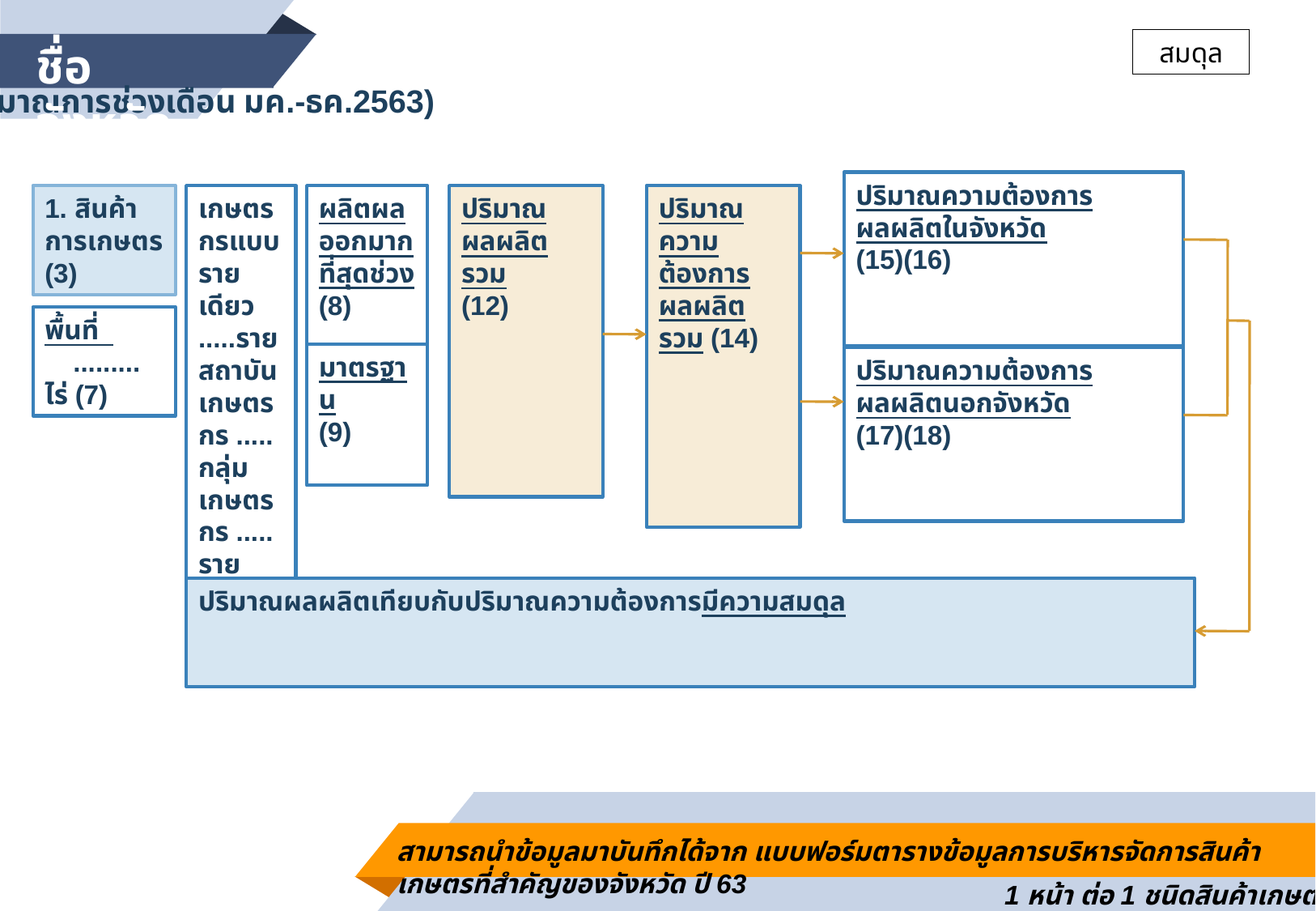

ชื่อจังหวัด.......
สมดุล
(ประมาณการช่วงเดือน มค.-ธค.2563)
ปริมาณความต้องการผลผลิตในจังหวัด
(15)(16)

1. สินค้าการเกษตร (3)
เกษตรกรแบบรายเดียว
.....รายสถาบันเกษตรกร ..... กลุ่ม
เกษตรกร ..... ราย
(4)(5)
(6)
ผลิตผลออกมากที่สุดช่วง (8)

ปริมาณผลผลิตรวม
(12)

ปริมาณความต้องการผลผลิตรวม (14)

พื้นที่              ......... ไร่ (7)
มาตรฐาน
(9)

ปริมาณความต้องการผลผลิตนอกจังหวัด
(17)(18)

ปริมาณผลผลิตเทียบกับปริมาณความต้องการมีความสมดุล

สามารถนำข้อมูลมาบันทึกได้จาก แบบฟอร์มตารางข้อมูลการบริหารจัดการสินค้าเกษตรที่สำคัญของจังหวัด ปี 63
1 หน้า ต่อ 1 ชนิดสินค้าเกษตร